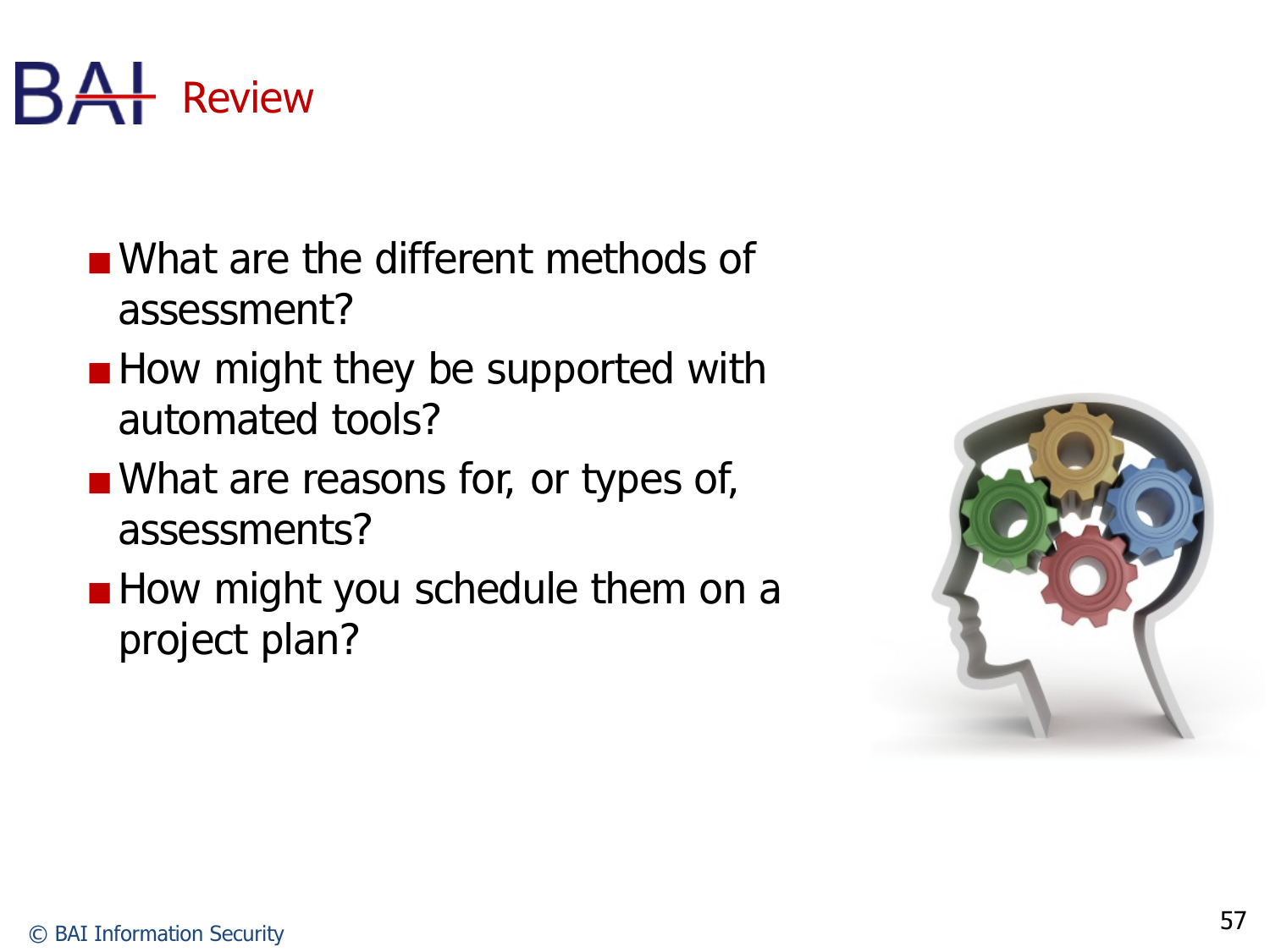

# Review
What are the different methods of assessment?
How might they be supported with automated tools?
What are reasons for, or types of, assessments?
How might you schedule them on a project plan?